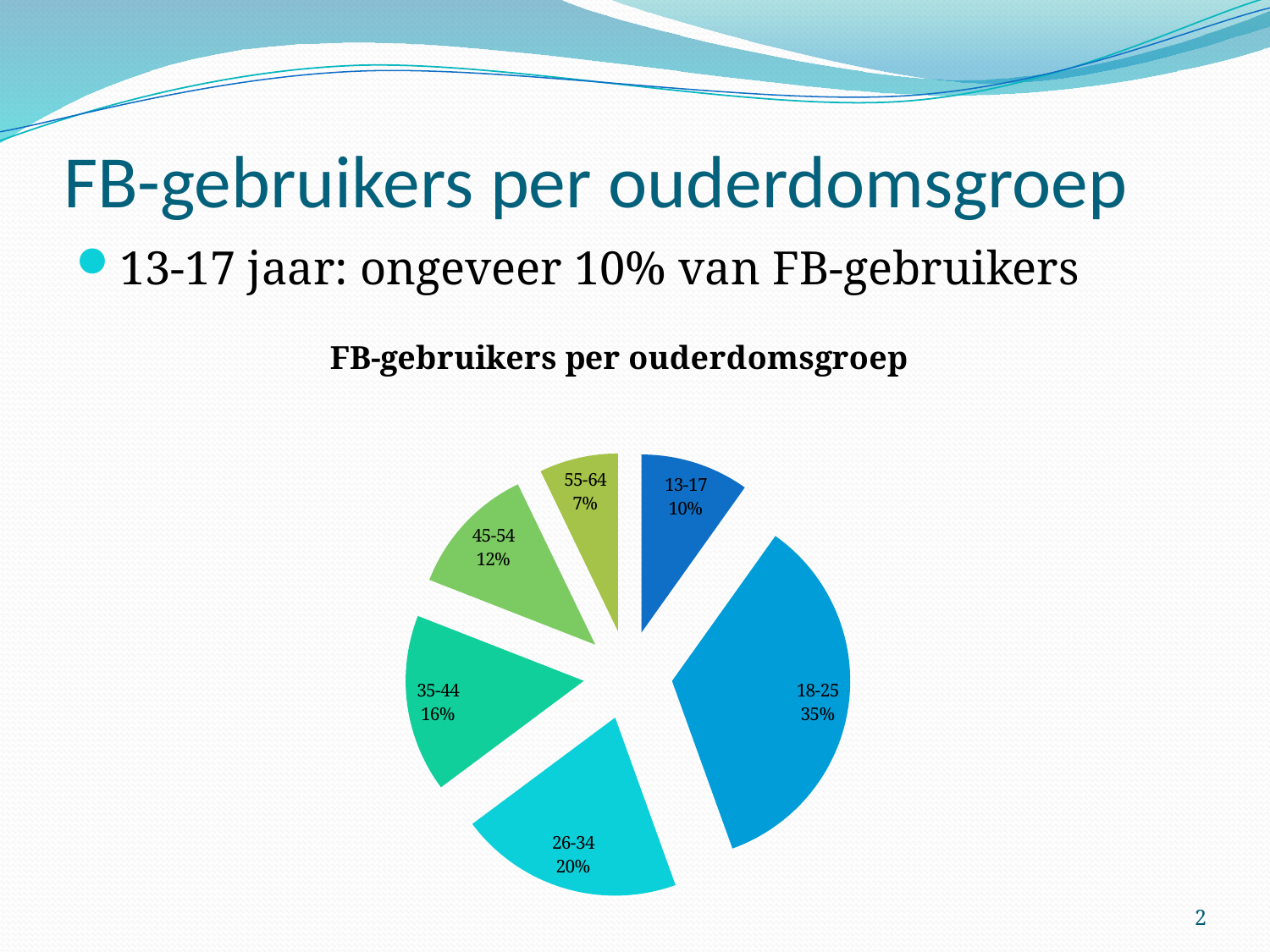

# FB-gebruikers per ouderdomsgroep
13-17 jaar: ongeveer 10% van FB-gebruikers

### Chart: FB-gebruikers per ouderdomsgroep

| Category |  |
|---|---|
| 13-17 | 14402580.0 |
| 18-25 | 50679700.0 |
| 26-34 | 29703340.0 |
| 35-44 | 23596860.0 |
| 45-54 | 17425520.0 |
| 55-64 | 10459580.0 |
2